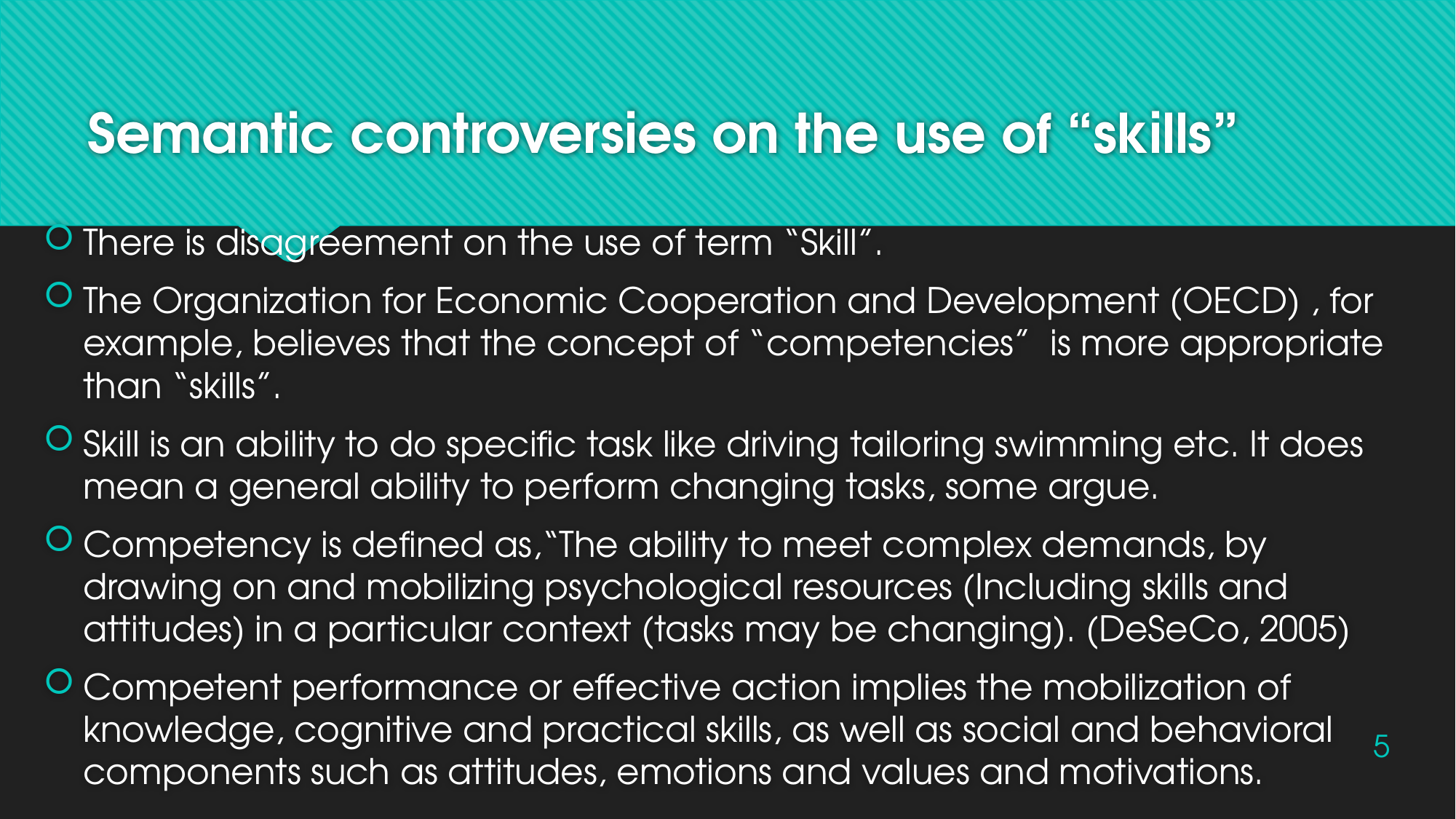

# Semantic controversies on the use of “skills”
There is disagreement on the use of term “Skill”.
The Organization for Economic Cooperation and Development (OECD) , for example, believes that the concept of “competencies”  is more appropriate than “skills”.
Skill is an ability to do specific task like driving tailoring swimming etc. It does mean a general ability to perform changing tasks, some argue.
Competency is defined as,“The ability to meet complex demands, by drawing on and mobilizing psychological resources (Including skills and attitudes) in a particular context (tasks may be changing). (DeSeCo, 2005)
Competent performance or effective action implies the mobilization of knowledge, cognitive and practical skills, as well as social and behavioral components such as attitudes, emotions and values and motivations.
5